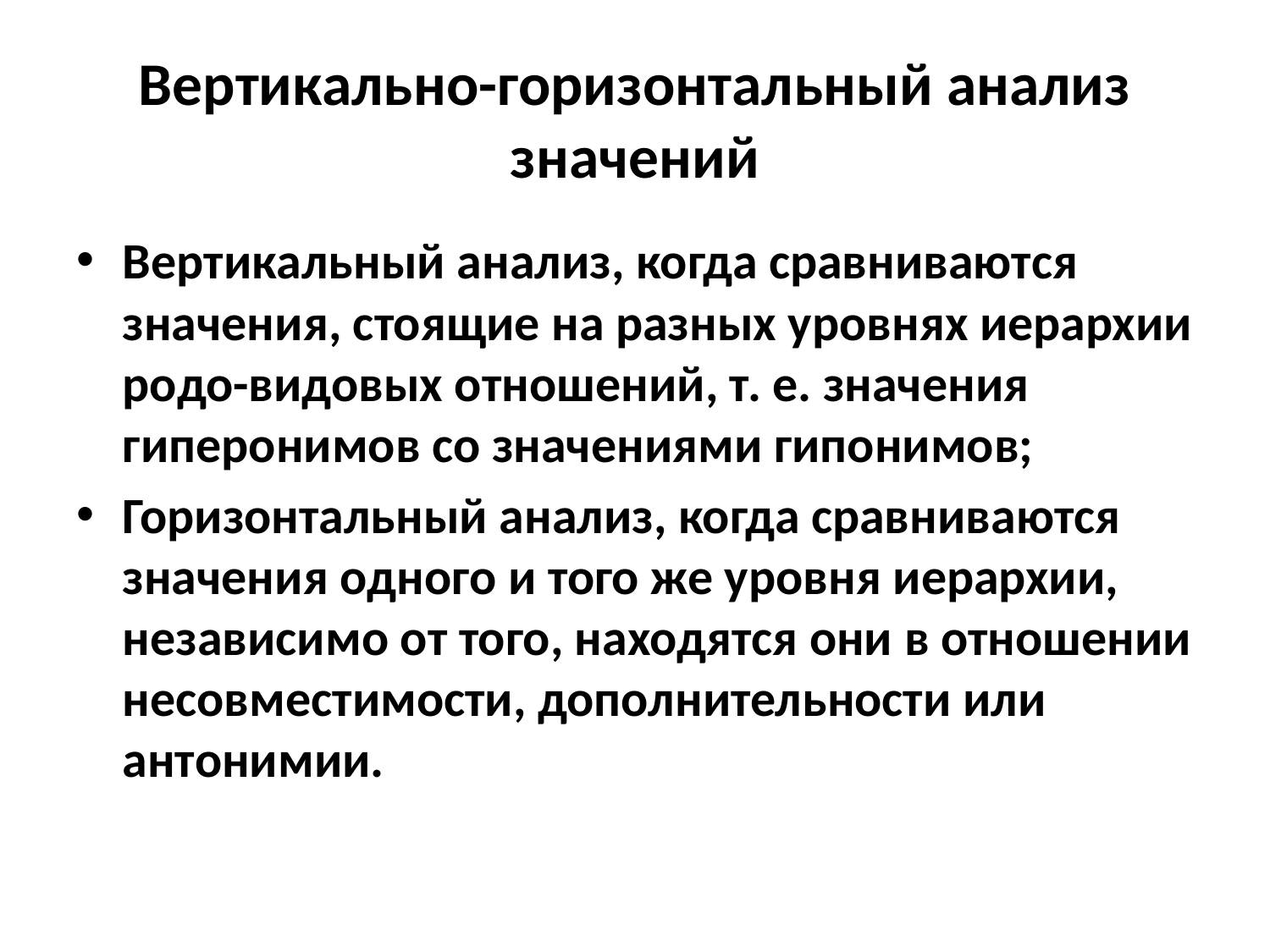

# Вертикально-горизонтальный анализ значений
Вертикальный анализ, когда сравниваются значения, стоящие на разных уровнях иерархии родо-видовых отношений, т. е. значения гиперонимов со значениями гипонимов;
Горизонтальный анализ, когда сравниваются значения одного и того же уровня иерархии, независимо от того, находятся они в отношении несовместимости, дополнительности или антонимии.